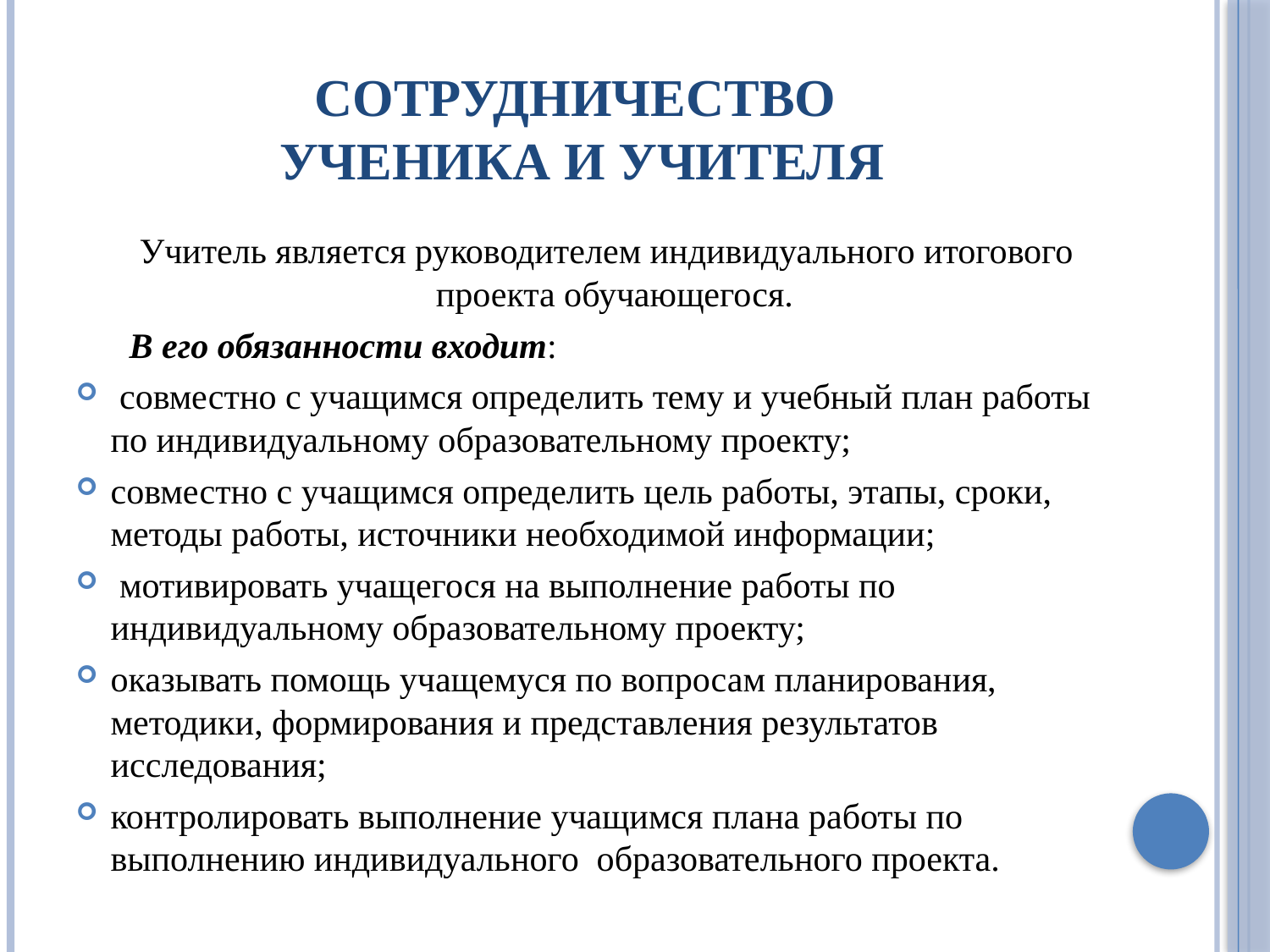

# Сотрудничество ученика и учителя
  Учитель является руководителем индивидуального итогового проекта обучающегося.
      В его обязанности входит:
 совместно с учащимся определить тему и учебный план работы по индивидуальному образовательному проекту;
совместно с учащимся определить цель работы, этапы, сроки, методы работы, источники необходимой информации;
 мотивировать учащегося на выполнение работы по индивидуальному образовательному проекту;
оказывать помощь учащемуся по вопросам планирования, методики, формирования и представления результатов исследования;
контролировать выполнение учащимся плана работы по выполнению индивидуального  образовательного проекта.